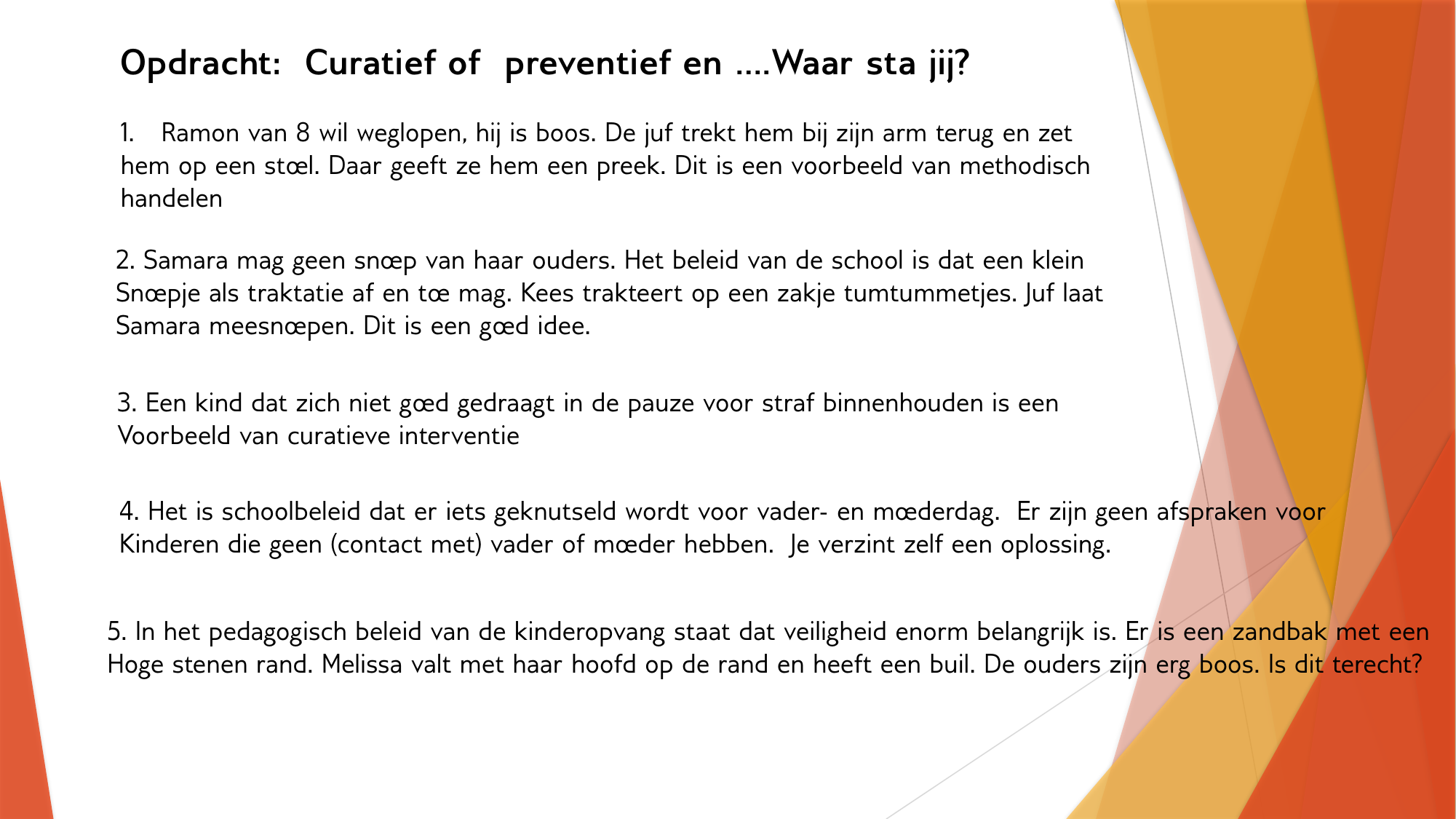

Opdracht:  Curatief of  preventief en ….Waar sta jij?

Ramon van 8 wil weglopen, hij is boos. De juf trekt hem bij zijn arm terug en zet
hem op een stoel. Daar geeft ze hem een preek. Dit is een voorbeeld van methodisch
handelen
2. Samara mag geen snoep van haar ouders. Het beleid van de school is dat een klein
Snoepje als traktatie af en toe mag. Kees trakteert op een zakje tumtummetjes. Juf laat
Samara meesnoepen. Dit is een goed idee.
3. Een kind dat zich niet goed gedraagt in de pauze voor straf binnenhouden is een
Voorbeeld van curatieve interventie
4. Het is schoolbeleid dat er iets geknutseld wordt voor vader- en moederdag.  Er zijn geen afspraken voor
Kinderen die geen (contact met) vader of moeder hebben.  Je verzint zelf een oplossing.
5. In het pedagogisch beleid van de kinderopvang staat dat veiligheid enorm belangrijk is. Er is een zandbak met een
Hoge stenen rand. Melissa valt met haar hoofd op de rand en heeft een buil. De ouders zijn erg boos. Is dit terecht?